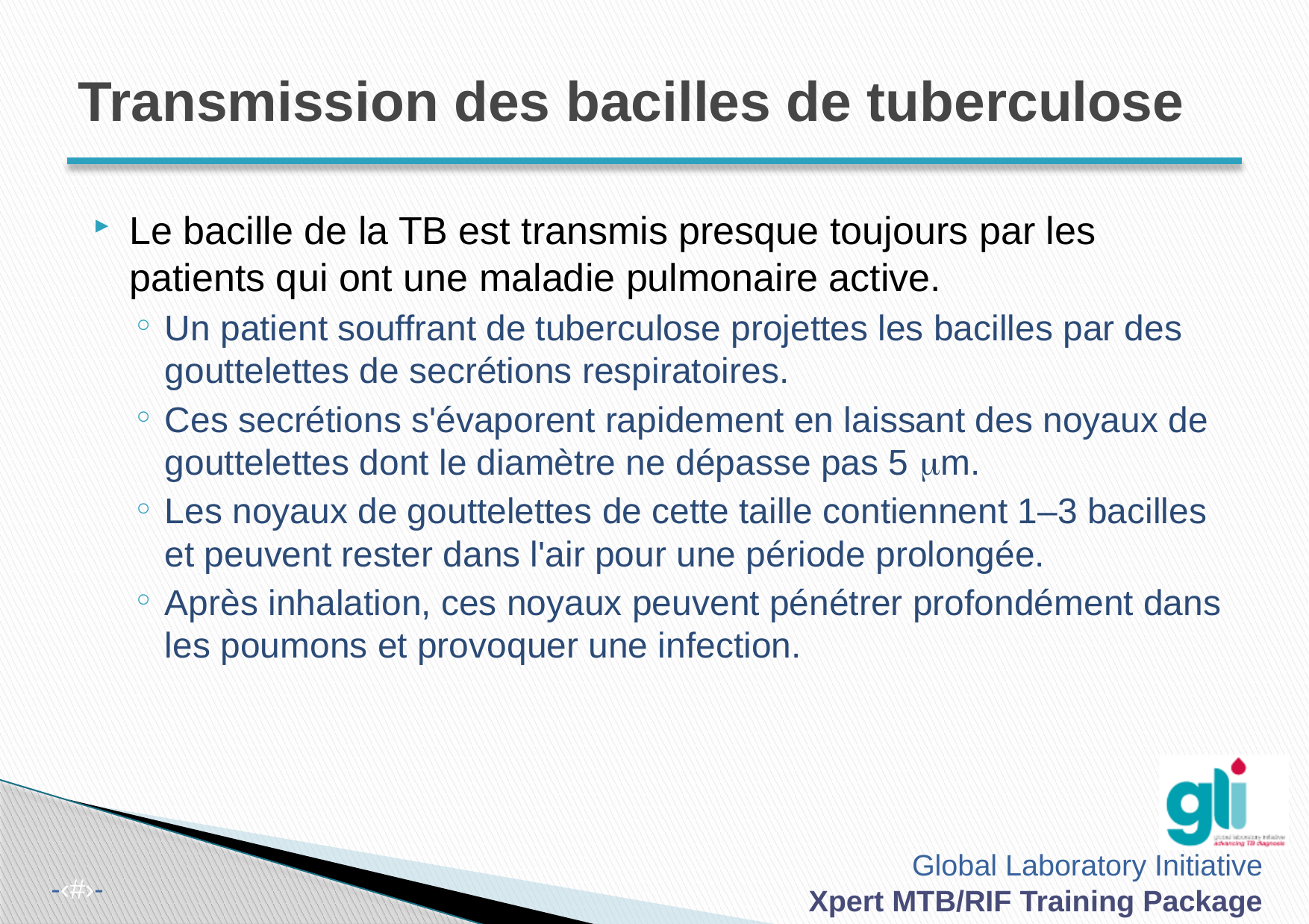

# Transmission des bacilles de tuberculose
Le bacille de la TB est transmis presque toujours par les patients qui ont une maladie pulmonaire active.
Un patient souffrant de tuberculose projettes les bacilles par des gouttelettes de secrétions respiratoires.
Ces secrétions s'évaporent rapidement en laissant des noyaux de gouttelettes dont le diamètre ne dépasse pas 5 μm.
Les noyaux de gouttelettes de cette taille contiennent 1–3 bacilles et peuvent rester dans l'air pour une période prolongée.
Après inhalation, ces noyaux peuvent pénétrer profondément dans les poumons et provoquer une infection.